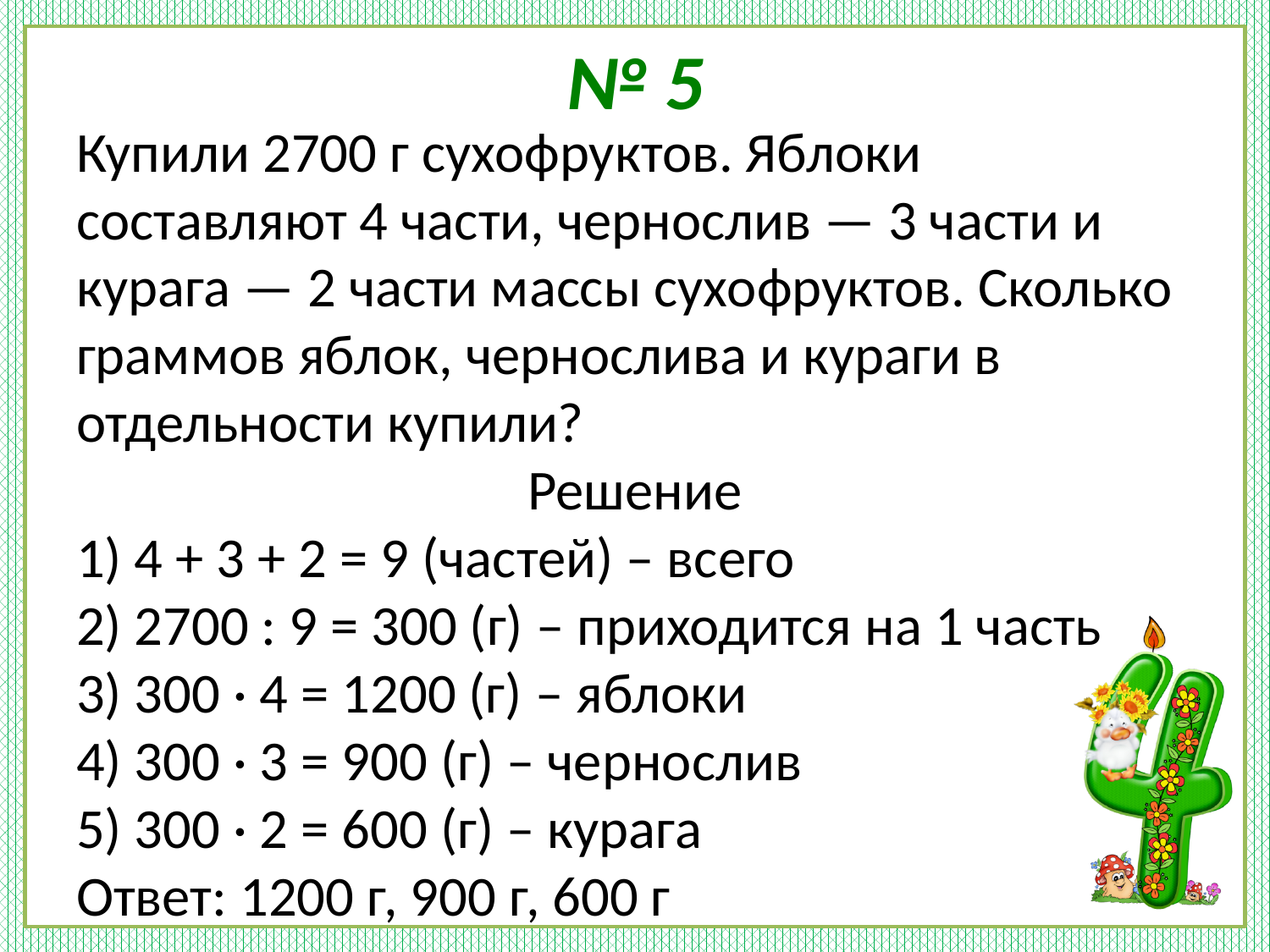

# № 5
Купили 2700 г сухофруктов. Яблоки составляют 4 части, чернослив — 3 части и курага — 2 части массы сухофруктов. Сколько граммов яблок, чернослива и кураги в отдельности купили?
Решение
1) 4 + 3 + 2 = 9 (частей) – всего
2) 2700 : 9 = 300 (г) – приходится на 1 часть
3) 300 · 4 = 1200 (г) – яблоки
4) 300 · 3 = 900 (г) – чернослив
5) 300 · 2 = 600 (г) – курага
Ответ: 1200 г, 900 г, 600 г